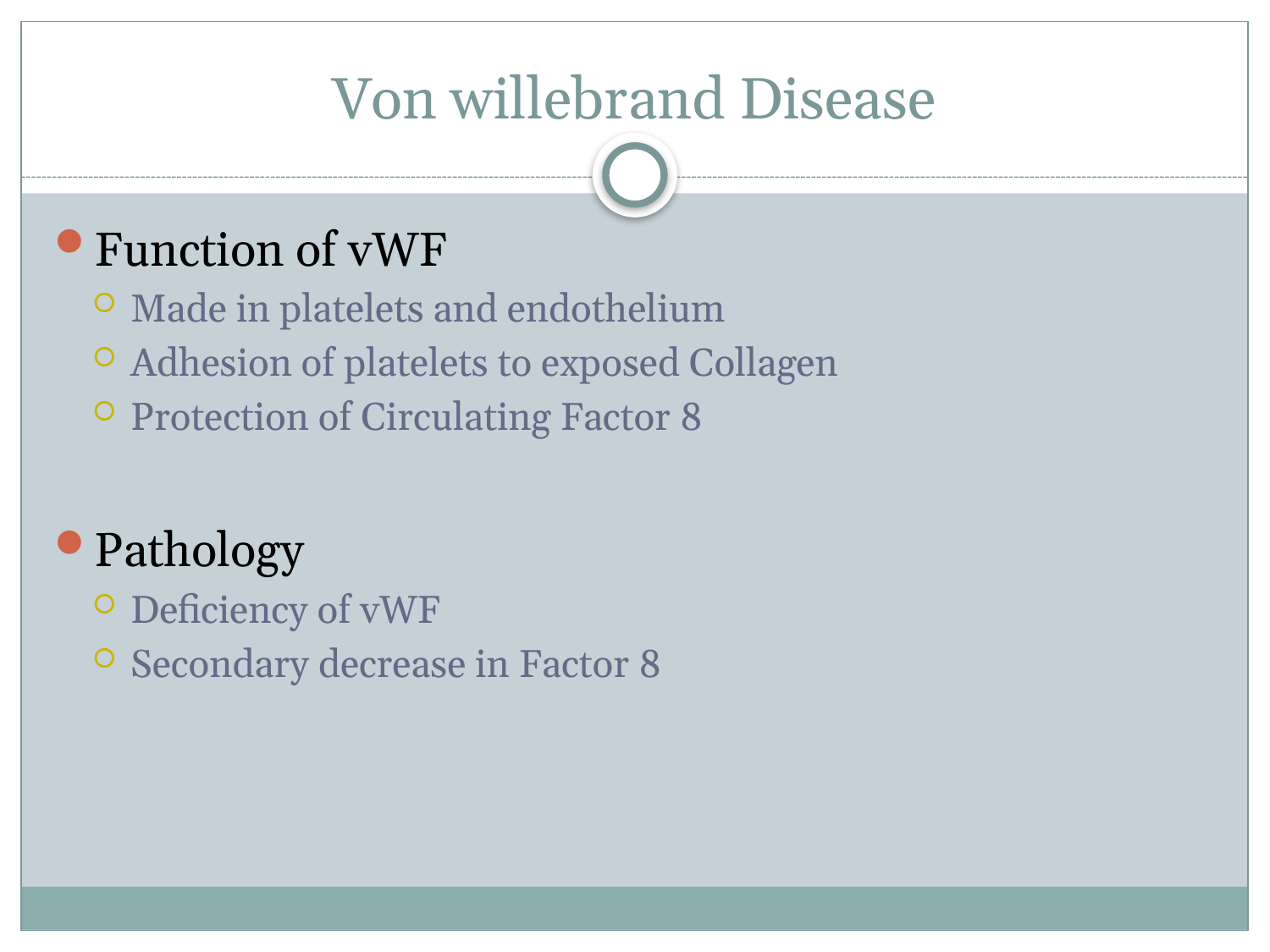

# Von willebrand Disease
Function of vWF
Made in platelets and endothelium
Adhesion of platelets to exposed Collagen
Protection of Circulating Factor 8

Pathology
Deficiency of vWF
Secondary decrease in Factor 8